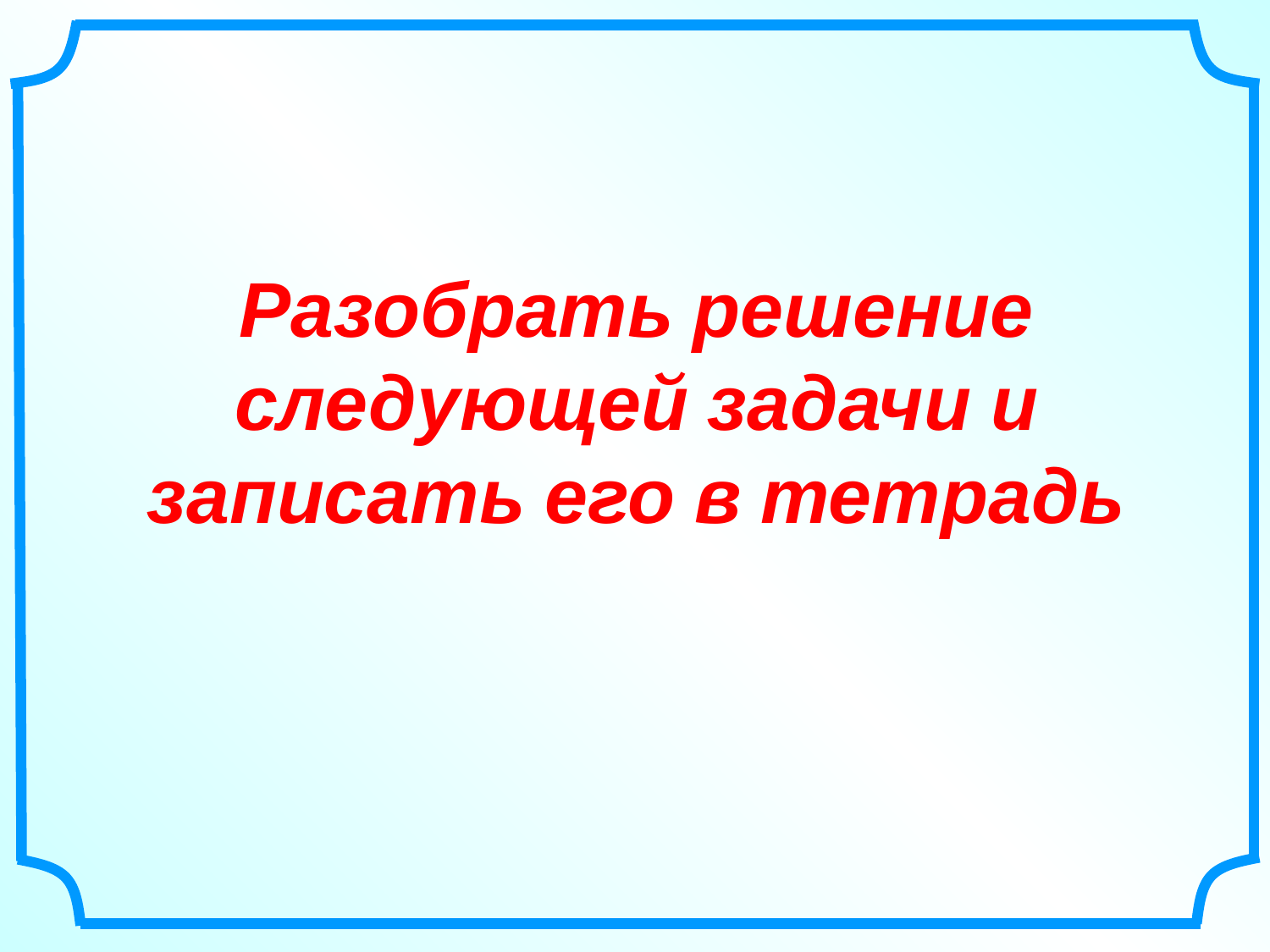

Разобрать решение следующей задачи и записать его в тетрадь